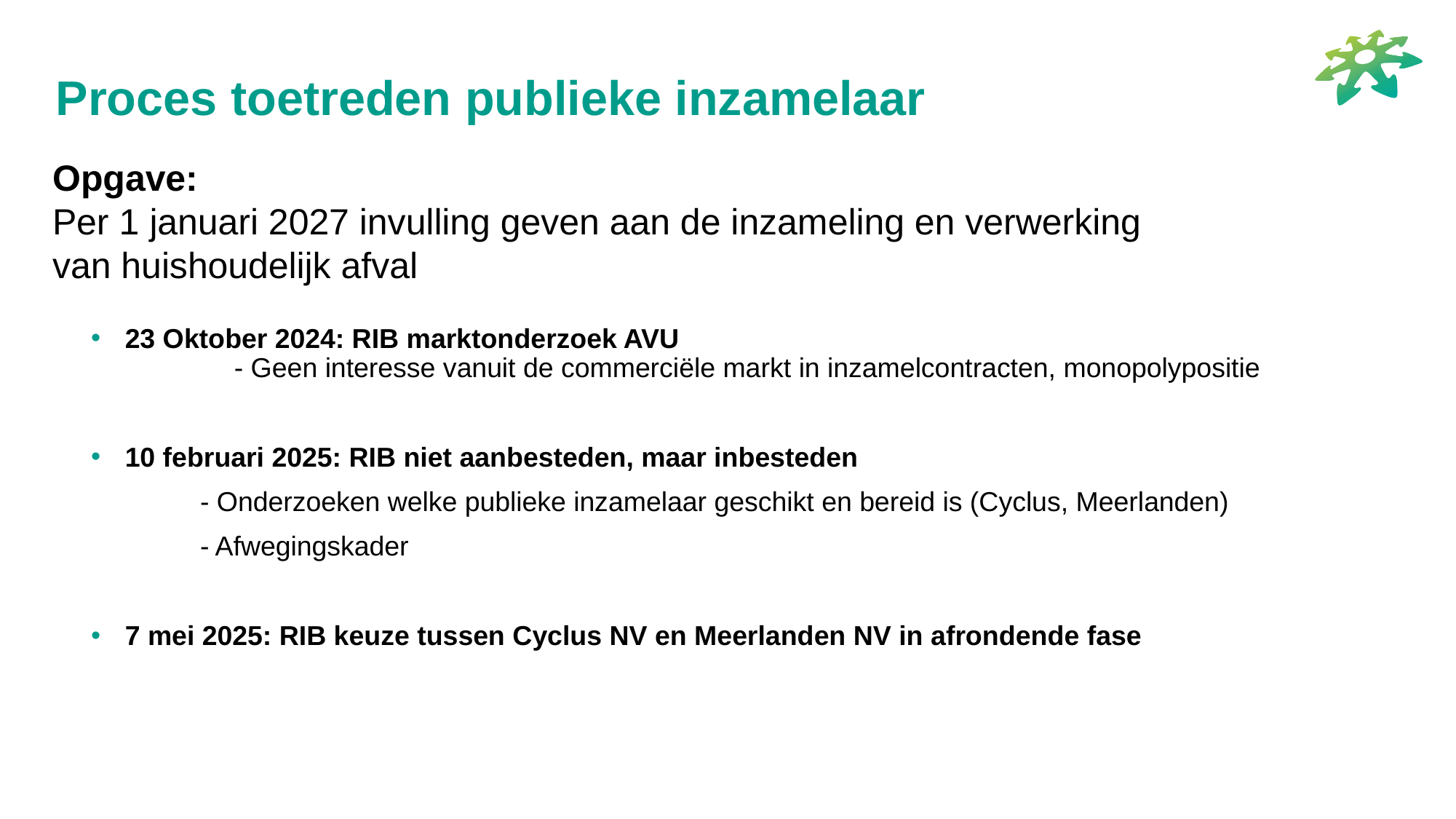

# Proces toetreden publieke inzamelaar
Opgave:
Per 1 januari 2027 invulling geven aan de inzameling en verwerking
van huishoudelijk afval
23 Oktober 2024: RIB marktonderzoek AVU
 	- Geen interesse vanuit de commerciële markt in inzamelcontracten, monopolypositie

10 februari 2025: RIB niet aanbesteden, maar inbesteden
	- Onderzoeken welke publieke inzamelaar geschikt en bereid is (Cyclus, Meerlanden)
	- Afwegingskader

7 mei 2025: RIB keuze tussen Cyclus NV en Meerlanden NV in afrondende fase